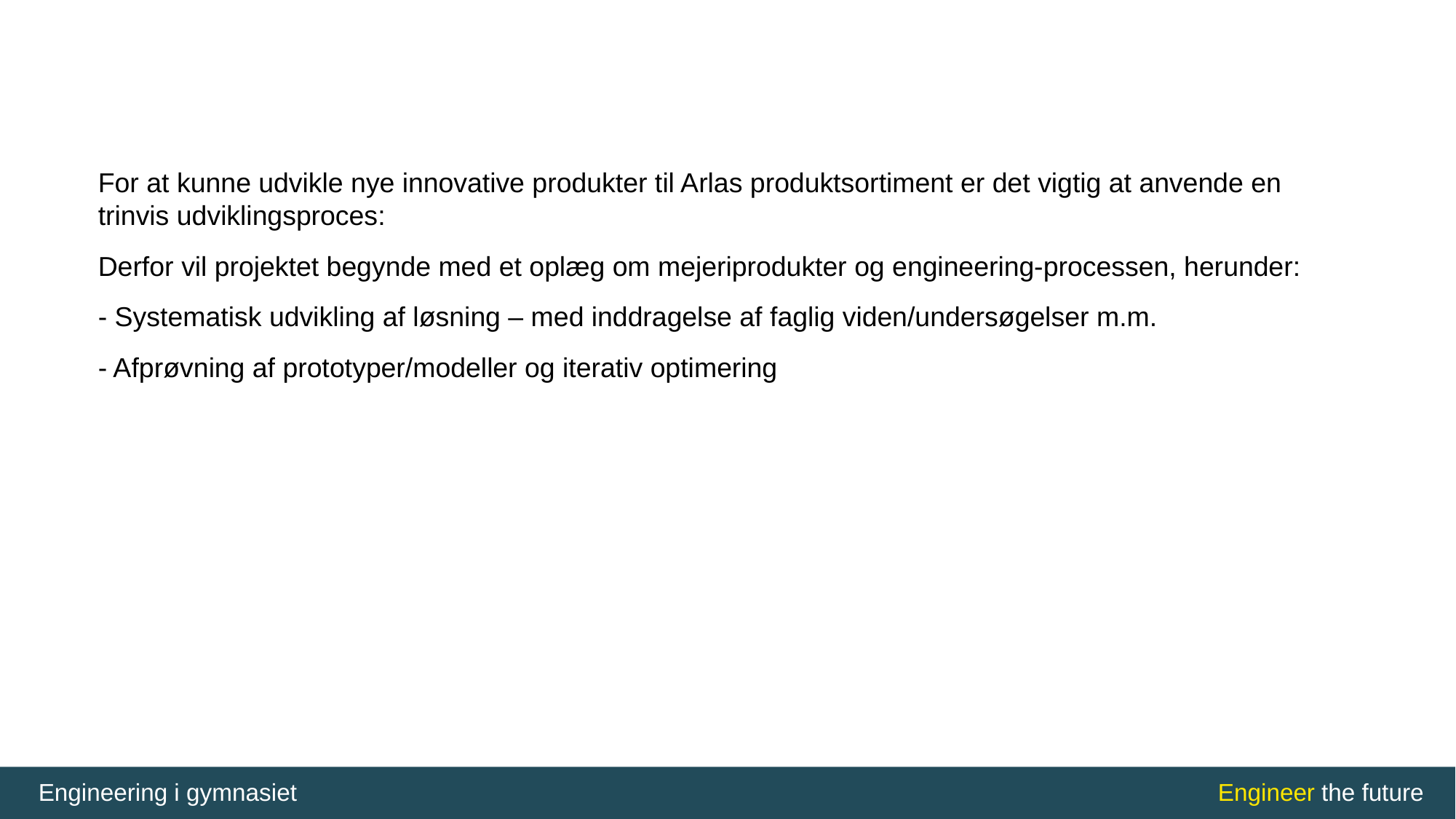

For at kunne udvikle nye innovative produkter til Arlas produktsortiment er det vigtig at anvende en trinvis udviklingsproces:
Derfor vil projektet begynde med et oplæg om mejeriprodukter og engineering-processen, herunder:
- Systematisk udvikling af løsning – med inddragelse af faglig viden/undersøgelser m.m.
- Afprøvning af prototyper/modeller og iterativ optimering